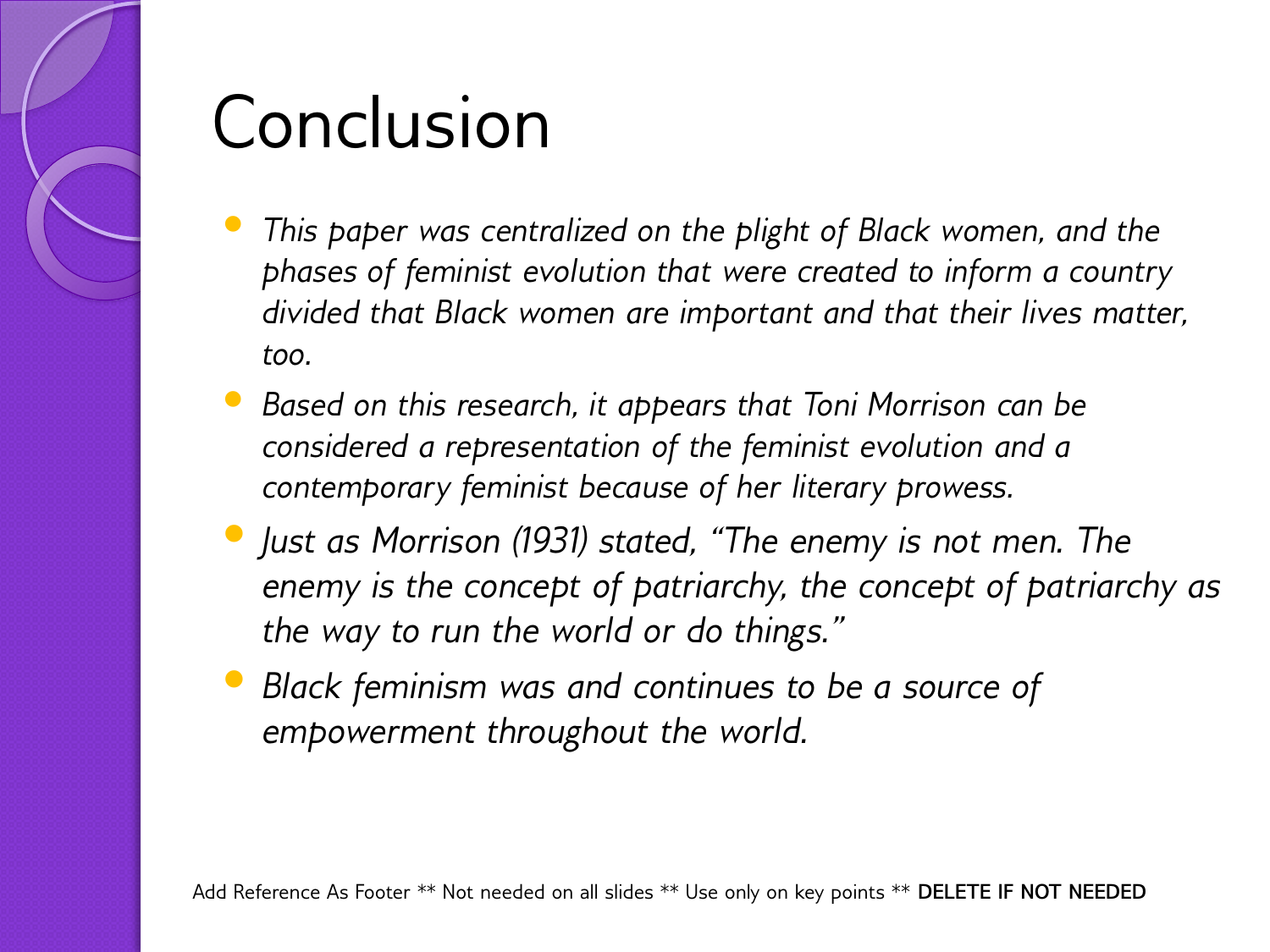

# Conclusion
This paper was centralized on the plight of Black women, and the phases of feminist evolution that were created to inform a country divided that Black women are important and that their lives matter, too.
Based on this research, it appears that Toni Morrison can be considered a representation of the feminist evolution and a contemporary feminist because of her literary prowess.
Just as Morrison (1931) stated, “The enemy is not men. The enemy is the concept of patriarchy, the concept of patriarchy as the way to run the world or do things.”
Black feminism was and continues to be a source of empowerment throughout the world.

Add Reference As Footer ** Not needed on all slides ** Use only on key points ** DELETE IF NOT NEEDED